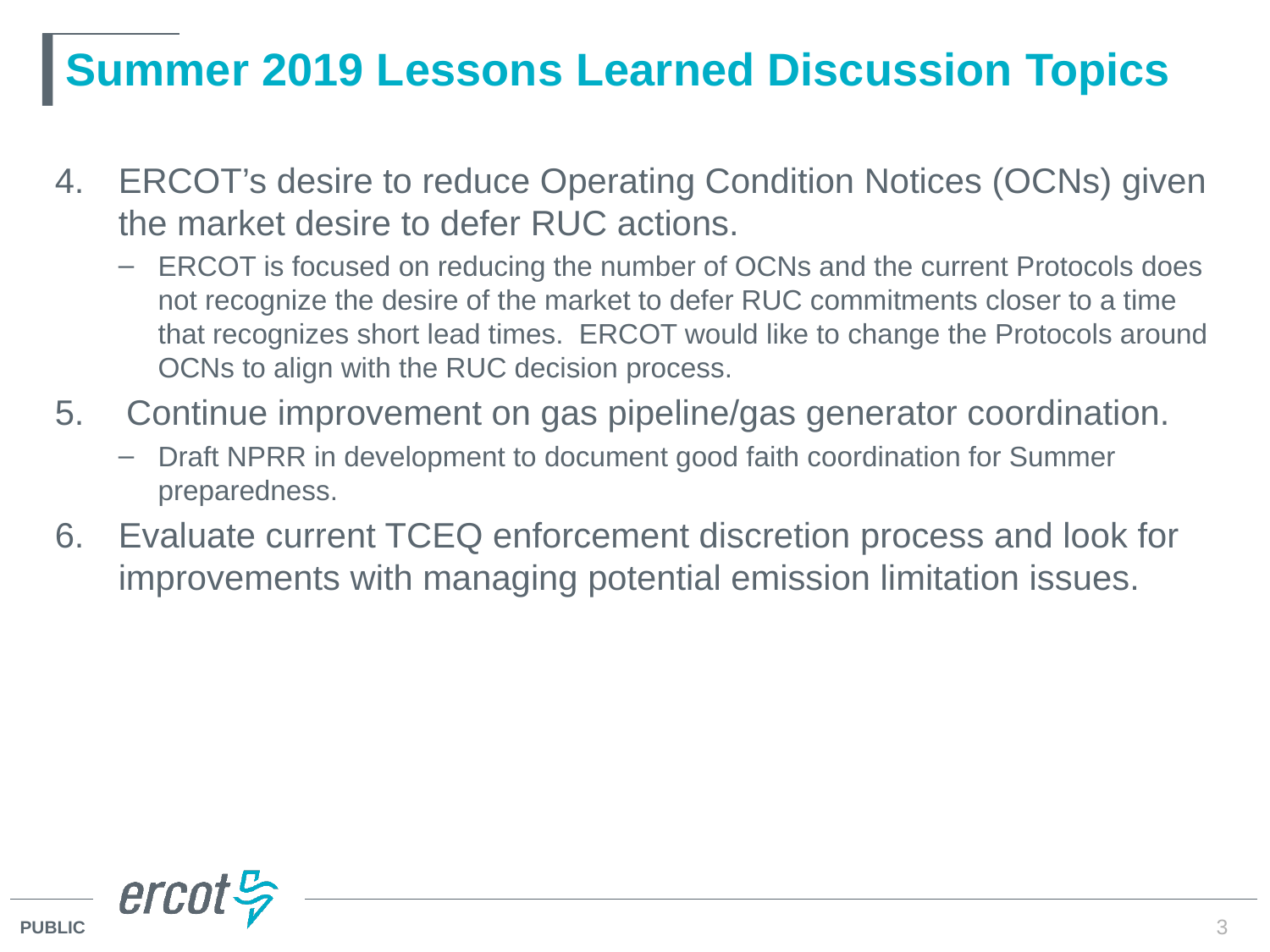

# Summer 2019 Lessons Learned Discussion Topics

ERCOT’s desire to reduce Operating Condition Notices (OCNs) given the market desire to defer RUC actions.
ERCOT is focused on reducing the number of OCNs and the current Protocols does not recognize the desire of the market to defer RUC commitments closer to a time that recognizes short lead times.  ERCOT would like to change the Protocols around OCNs to align with the RUC decision process.
Continue improvement on gas pipeline/gas generator coordination.
Draft NPRR in development to document good faith coordination for Summer preparedness.
Evaluate current TCEQ enforcement discretion process and look for improvements with managing potential emission limitation issues.

3